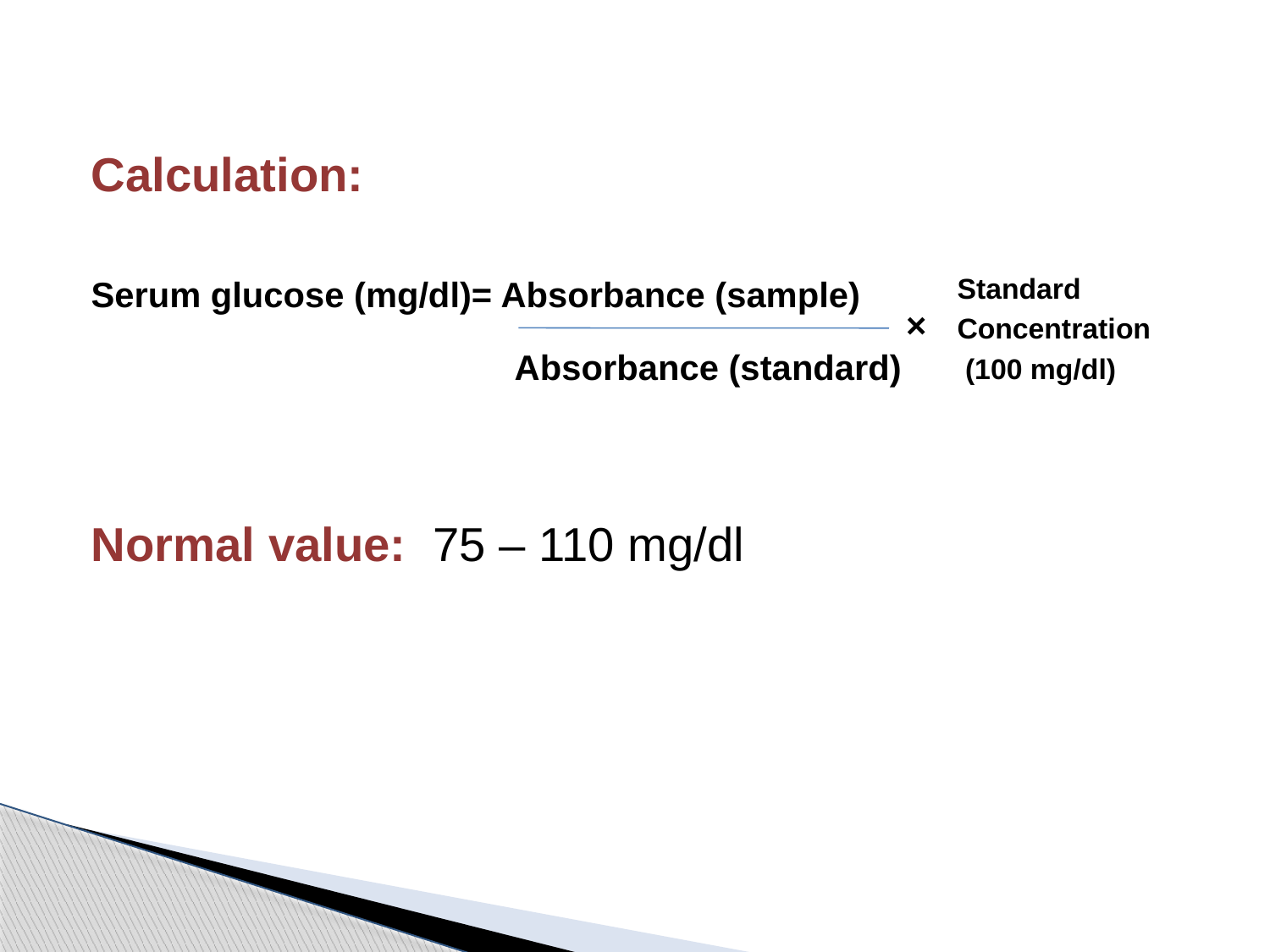

#
Calculation:

Serum glucose (mg/dl)= Absorbance (sample)

Normal value:  75 – 110 mg/dl

Standard
Concentration
 (100 mg/dl)

×
Absorbance (standard)